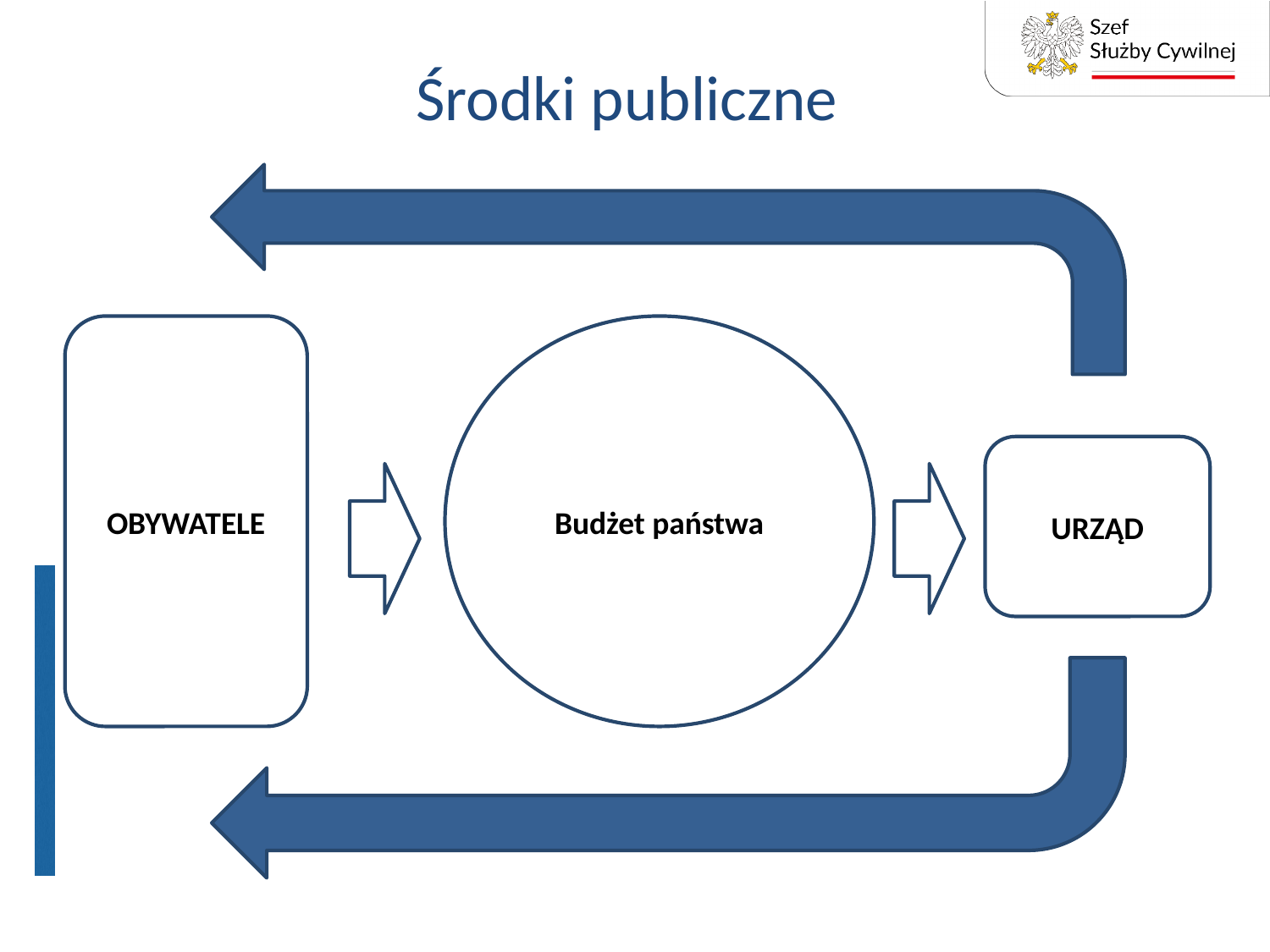

# Środki publiczne

OBYWATELE
Budżet państwa
URZĄD